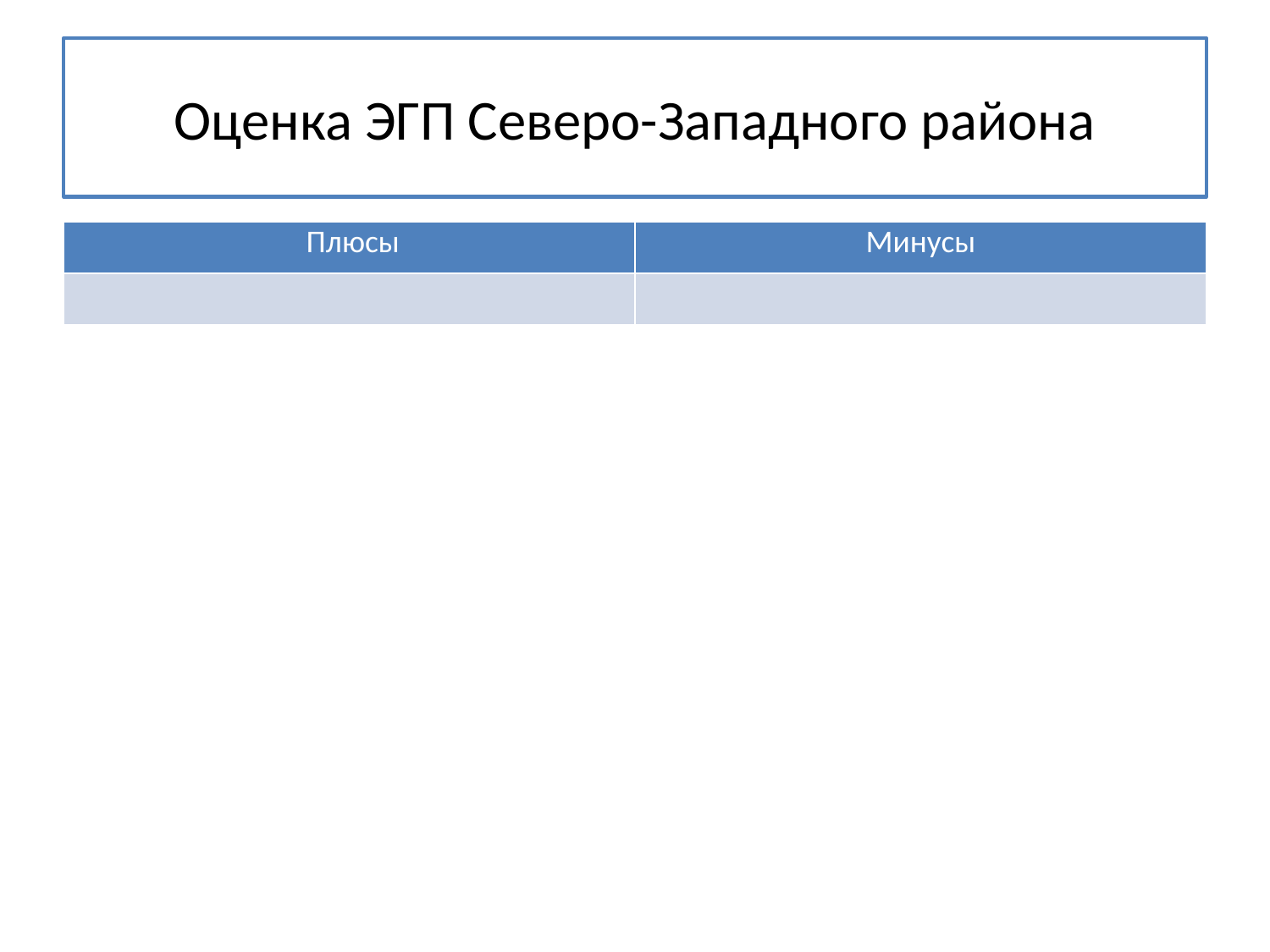

# Оценка ЭГП Северо-Западного района
| Плюсы | Минусы |
| --- | --- |
|  |  |